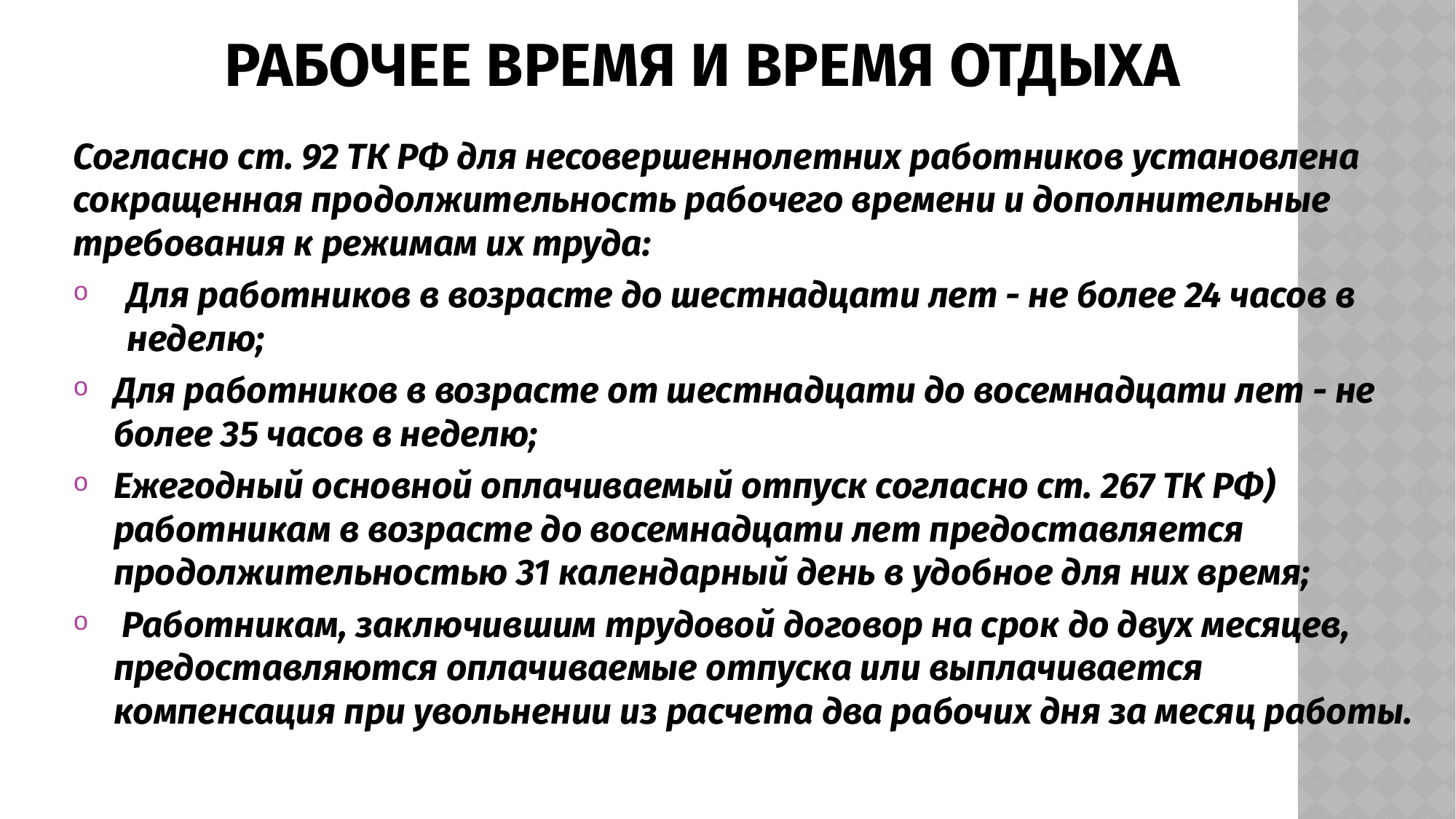

# Рабочее время и время отдыха
Согласно ст. 92 ТК РФ для несовершеннолетних работников установлена сокращенная продолжительность рабочего времени и дополнительные требования к режимам их труда:
Для работников в возрасте до шестнадцати лет - не более 24 часов в неделю;
Для работников в возрасте от шестнадцати до восемнадцати лет - не более 35 часов в неделю;
Ежегодный основной оплачиваемый отпуск согласно ст. 267 ТК РФ) работникам в возрасте до восемнадцати лет предоставляется продолжительностью 31 календарный день в удобное для них время;
 Работникам, заключившим трудовой договор на срок до двух месяцев, предоставляются оплачиваемые отпуска или выплачивается компенсация при увольнении из расчета два рабочих дня за месяц работы.